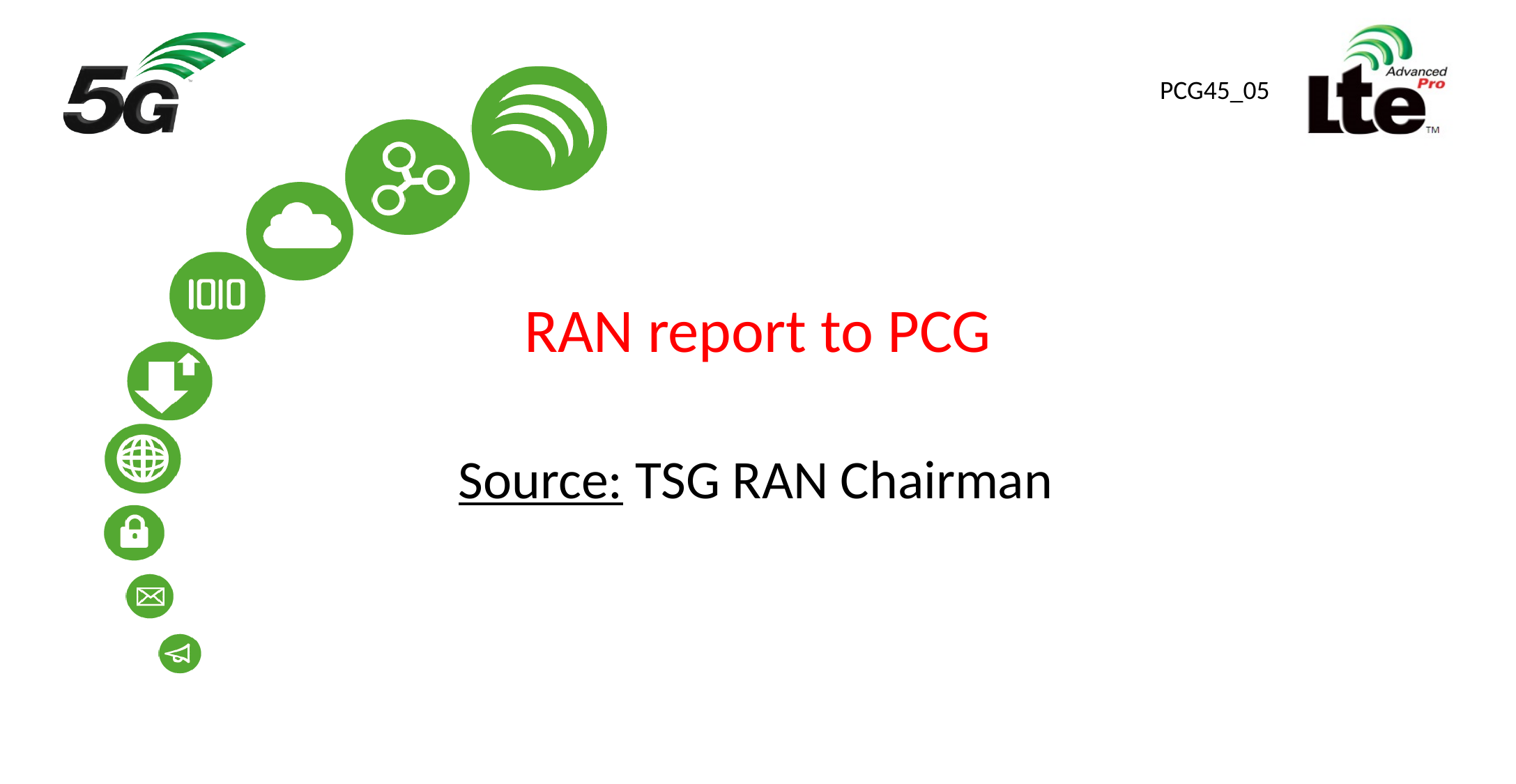

PCG45_05
# RAN report to PCG
Source: TSG RAN Chairman